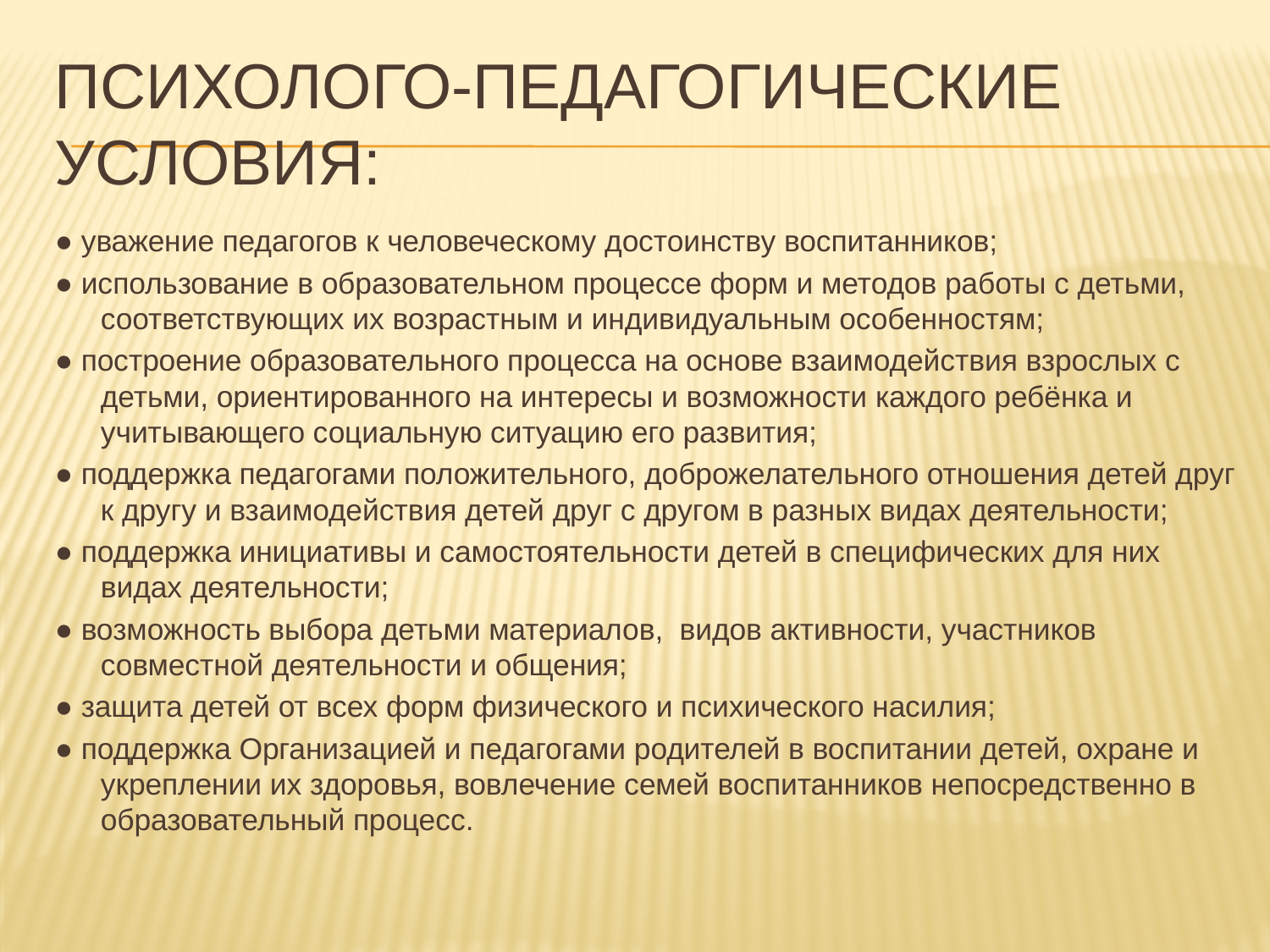

# психолого-педагогические условия:
● уважение педагогов к человеческому достоинству воспитанников;
● использование в образовательном процессе форм и методов работы с детьми, соответствующих их возрастным и индивидуальным особенностям;
● построение образовательного процесса на основе взаимодействия взрослых с детьми, ориентированного на интересы и возможности каждого ребёнка и учитывающего социальную ситуацию его развития;
● поддержка педагогами положительного, доброжелательного отношения детей друг к другу и взаимодействия детей друг с другом в разных видах деятельности;
● поддержка инициативы и самостоятельности детей в специфических для них видах деятельности;
● возможность выбора детьми материалов,  видов активности, участников совместной деятельности и общения;
● защита детей от всех форм физического и психического насилия;
● поддержка Организацией и педагогами родителей в воспитании детей, охране и укреплении их здоровья, вовлечение семей воспитанников непосредственно в образовательный процесс.